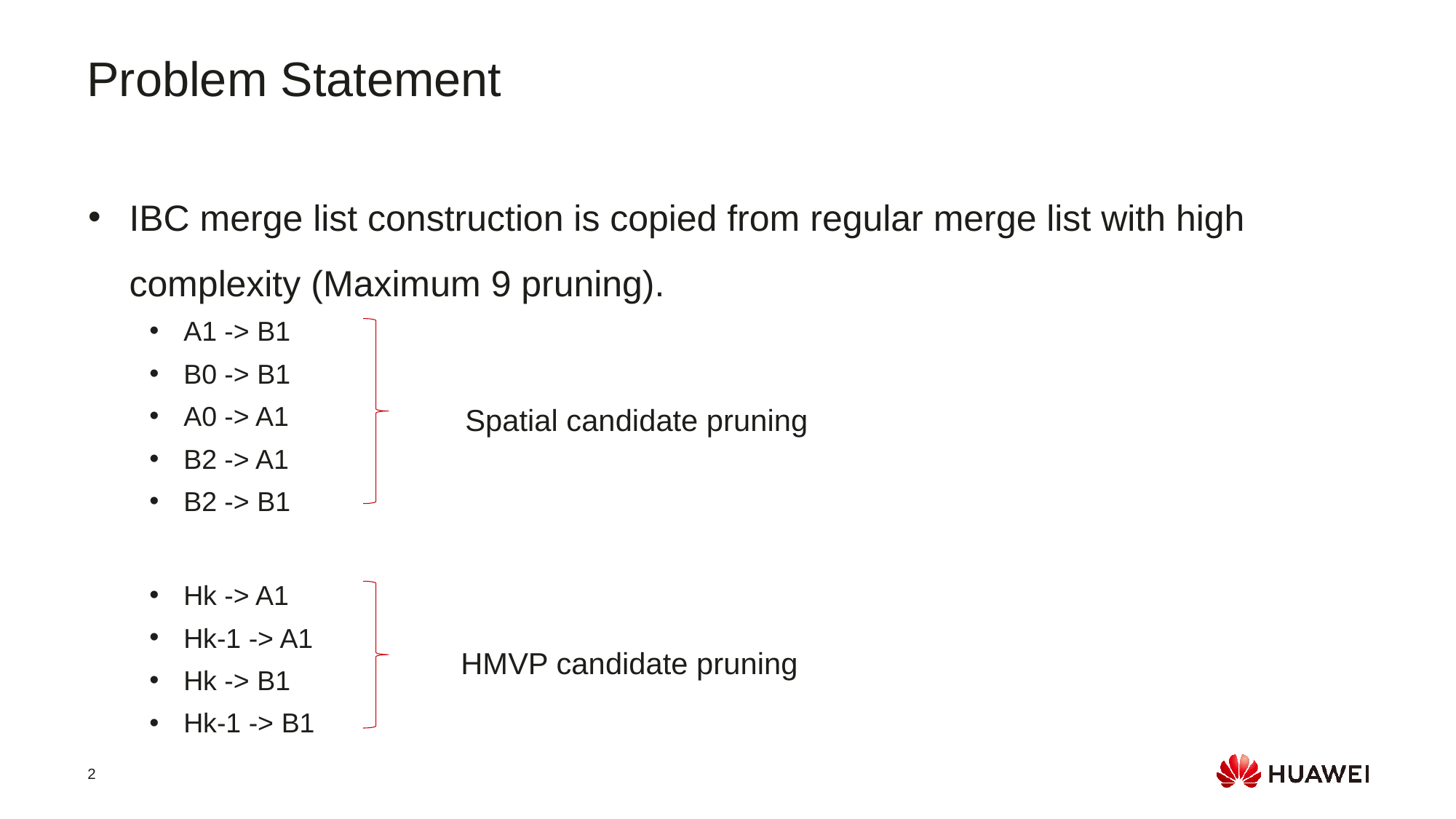

Problem Statement
IBC merge list construction is copied from regular merge list with high complexity (Maximum 9 pruning).
A1 -> B1
B0 -> B1
A0 -> A1
B2 -> A1
B2 -> B1

Hk -> A1
Hk-1 -> A1
Hk -> B1
Hk-1 -> B1

Spatial candidate pruning

HMVP candidate pruning